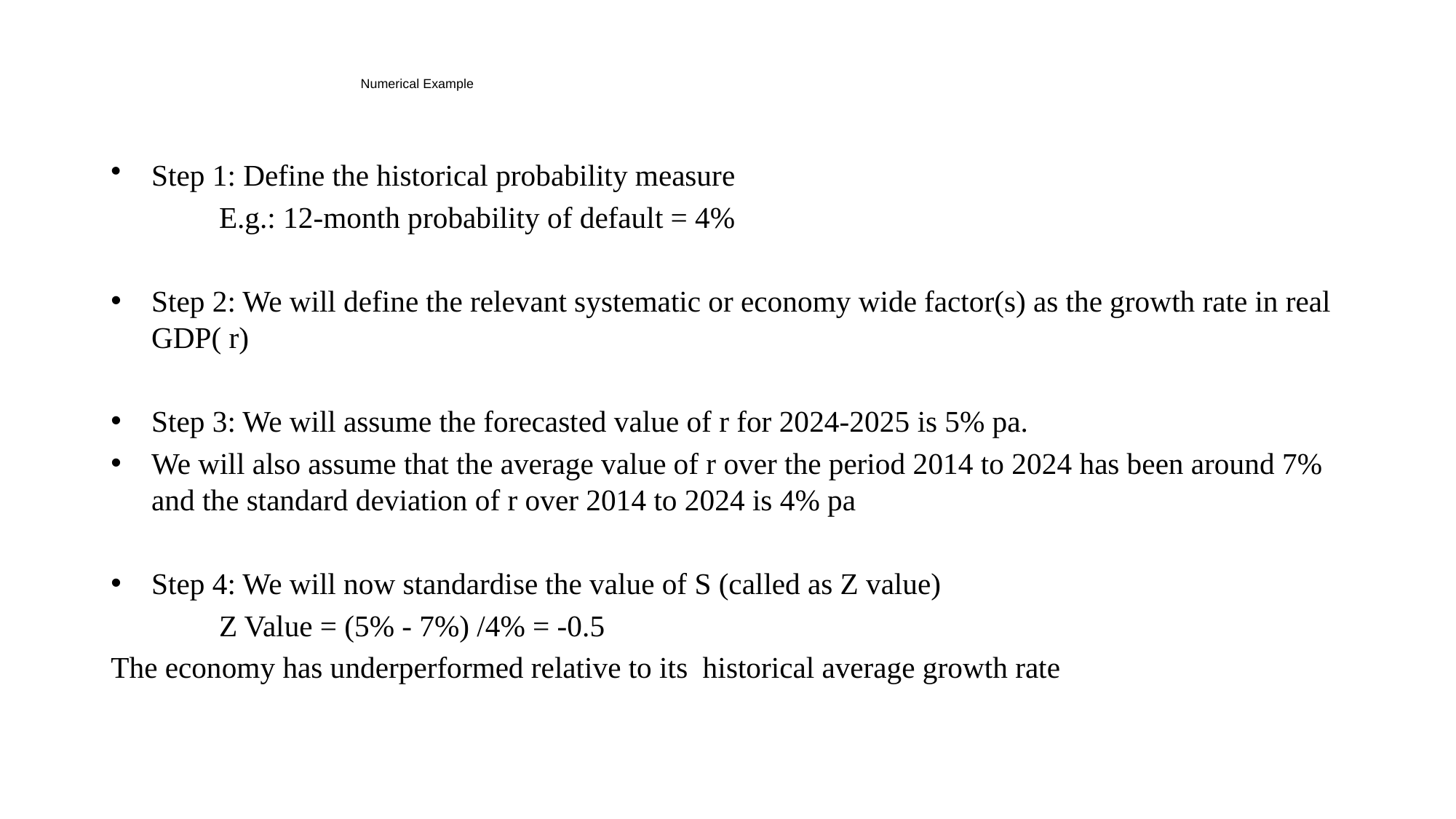

# Numerical Example
Step 1: Define the historical probability measure
		E.g.: 12-month probability of default = 4%

Step 2: We will define the relevant systematic or economy wide factor(s) as the growth rate in real GDP( r)

Step 3: We will assume the forecasted value of r for 2024-2025 is 5% pa.
We will also assume that the average value of r over the period 2014 to 2024 has been around 7% and the standard deviation of r over 2014 to 2024 is 4% pa

Step 4: We will now standardise the value of S (called as Z value)
		Z Value = (5% - 7%) /4% = -0.5
The economy has underperformed relative to its  historical average growth rate